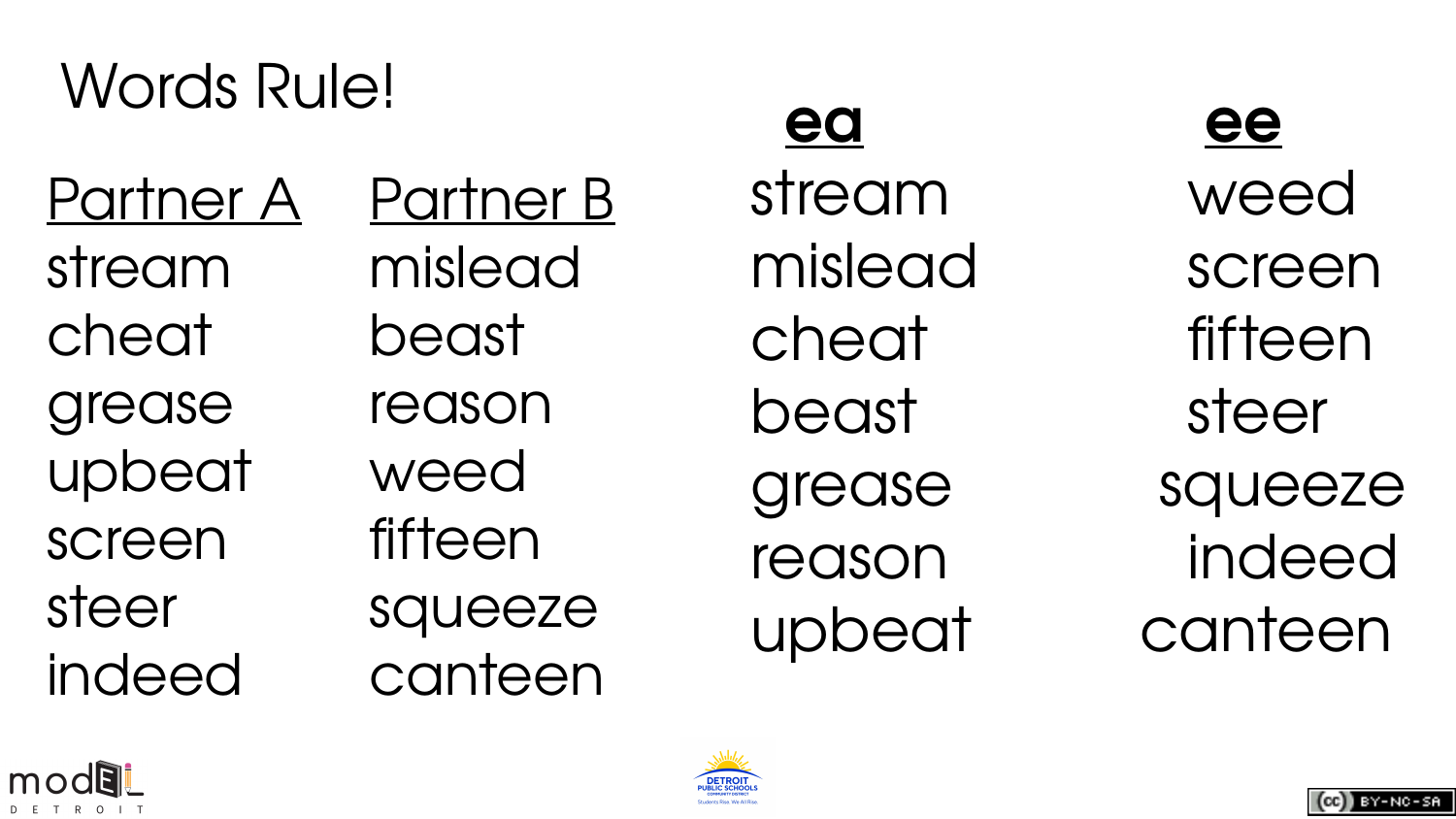

# Words Rule!
  ea			 ee
stream		weed
mislead		screen
cheat		fifteen
beast 		steer
grease	       squeeze reason		indeed
upbeat          canteen

Partner A	  Partner B
stream	  mislead
cheat	  beast
grease	  reason
upbeat	  weed
screen 	  fifteen
steer		  squeeze
indeed	  canteen